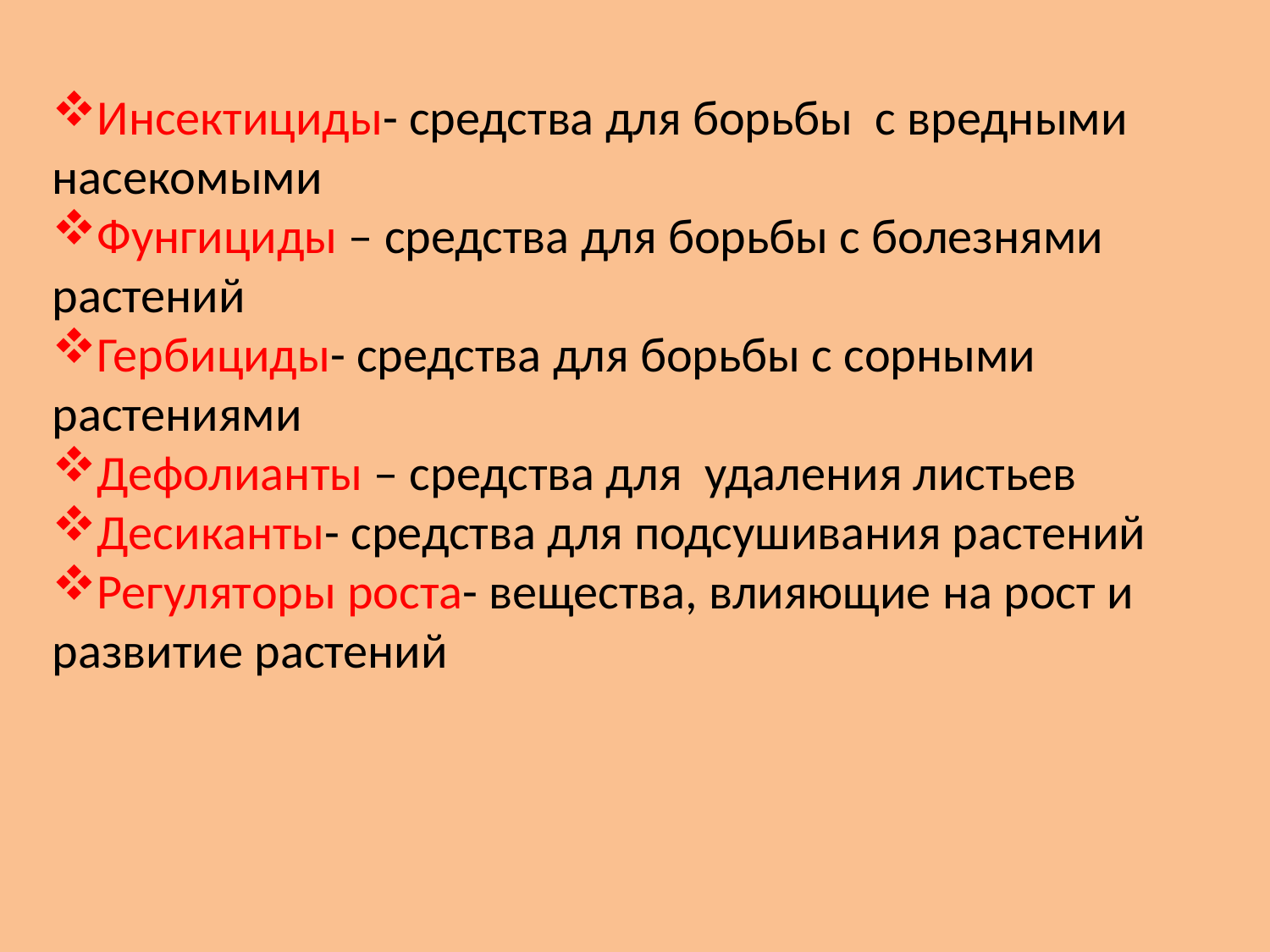

Инсектициды- средства для борьбы  с вредными насекомыми
Фунгициды – средства для борьбы с болезнями растений
Гербициды- средства для борьбы с сорными растениями
Дефолианты – средства для  удаления листьев
Десиканты- средства для подсушивания растений
Регуляторы роста- вещества, влияющие на рост и развитие растений